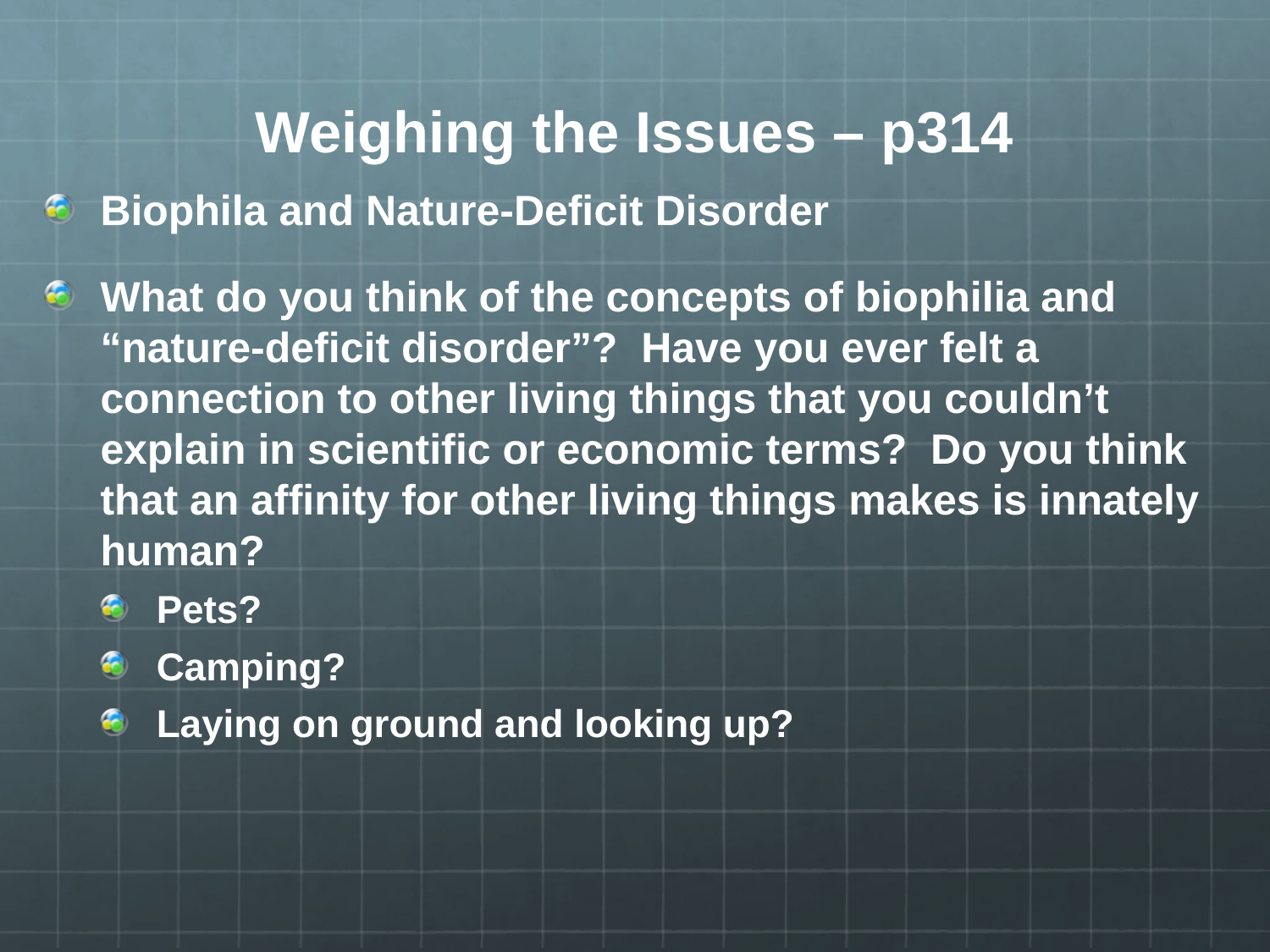

# Weighing the Issues – p314
Biophila and Nature-Deficit Disorder
What do you think of the concepts of biophilia and “nature-deficit disorder”?  Have you ever felt a connection to other living things that you couldn’t explain in scientific or economic terms?  Do you think that an affinity for other living things makes is innately human?
Pets?
Camping?
Laying on ground and looking up?